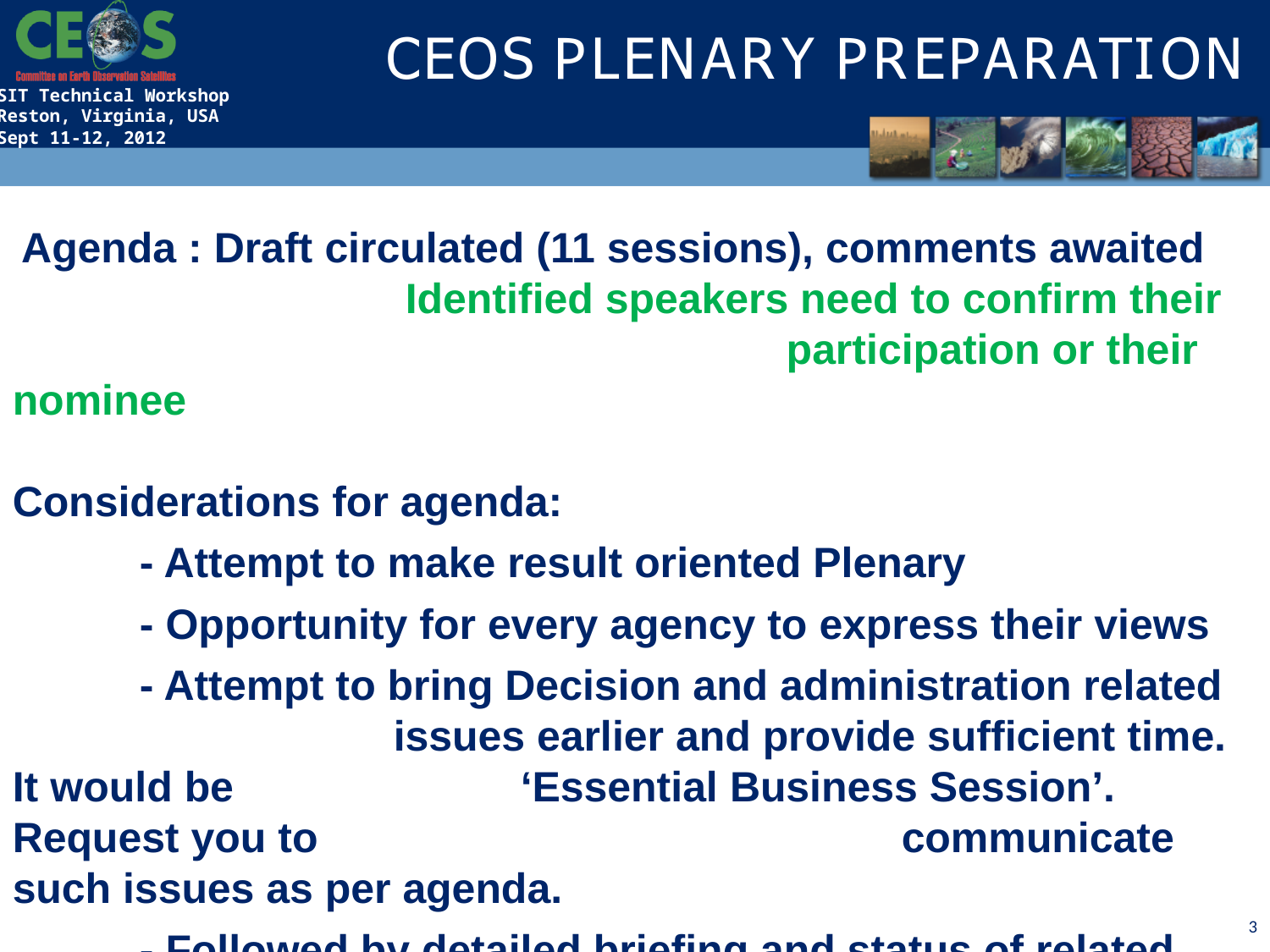

CEOS PLENARY PREPARATION

 Agenda : Draft circulated (11 sessions), comments awaited
			 Identified speakers need to confirm their 						 participation or their nominee

Considerations for agenda:
	- Attempt to make result oriented Plenary
	- Opportunity for every agency to express their views
	- Attempt to bring Decision and administration related 	  		issues earlier and provide sufficient time. It would be 	  		‘Essential Business Session’. Request you to 				   	communicate such issues as per agenda.
	- Followed by detailed briefing and status of related item 	  in the respective session.

3